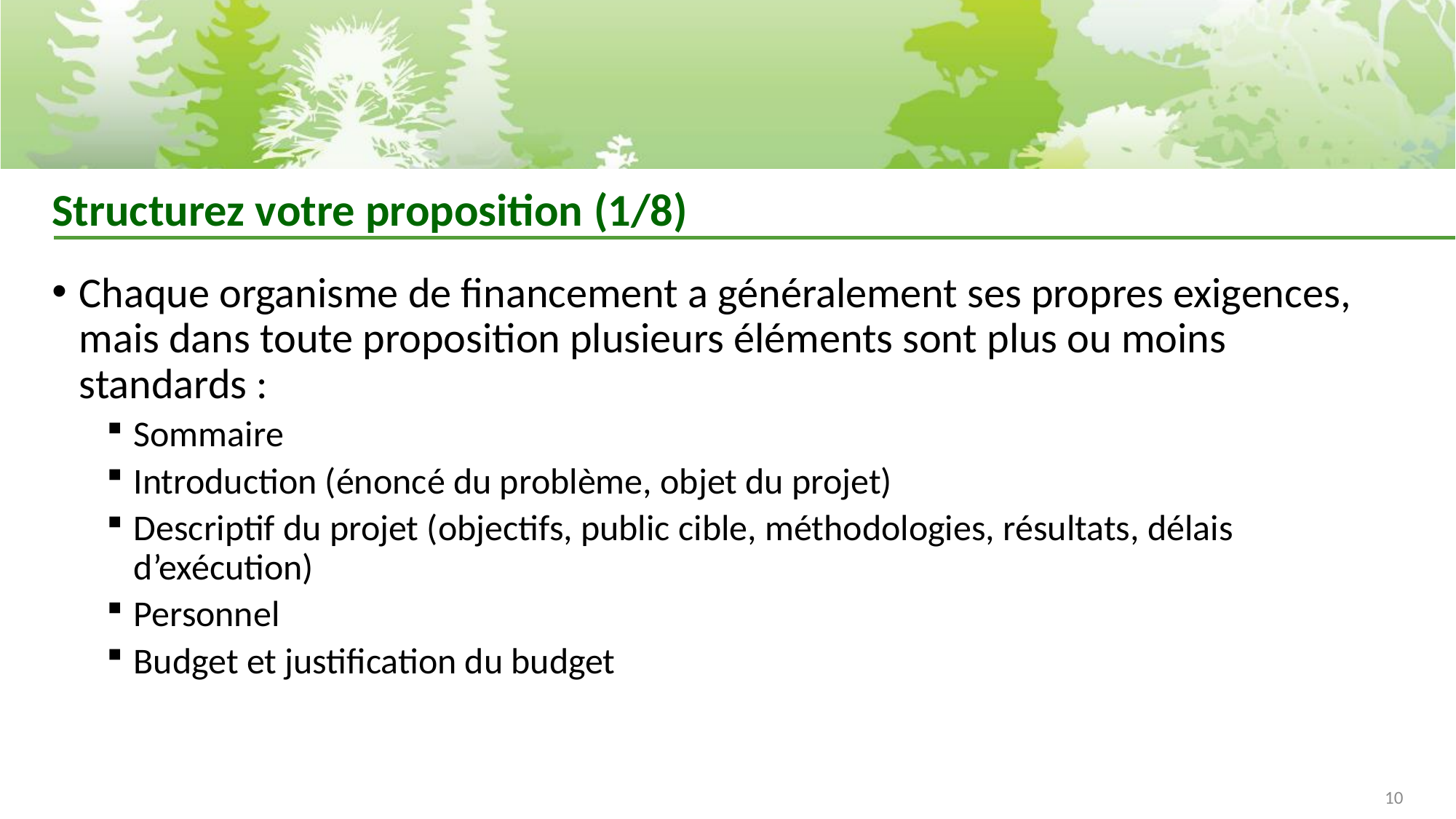

# Structurez votre proposition (1/8)
Chaque organisme de financement a généralement ses propres exigences, mais dans toute proposition plusieurs éléments sont plus ou moins standards :
Sommaire
Introduction (énoncé du problème, objet du projet)
Descriptif du projet (objectifs, public cible, méthodologies, résultats, délais d’exécution)
Personnel
Budget et justification du budget
10